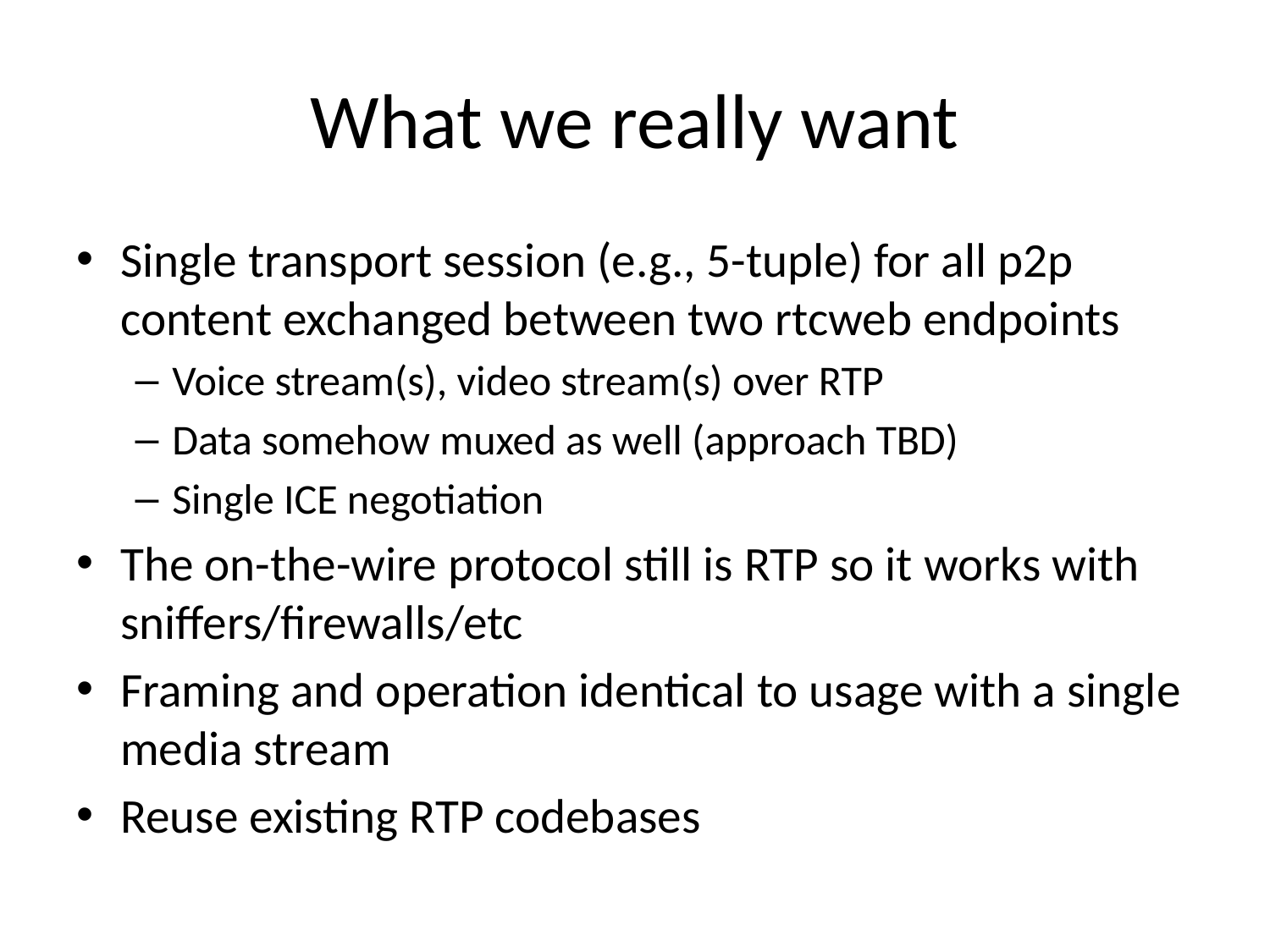

# What we really want
Single transport session (e.g., 5-tuple) for all p2p content exchanged between two rtcweb endpoints
Voice stream(s), video stream(s) over RTP
Data somehow muxed as well (approach TBD)
Single ICE negotiation
The on-the-wire protocol still is RTP so it works with sniffers/firewalls/etc
Framing and operation identical to usage with a single media stream
Reuse existing RTP codebases